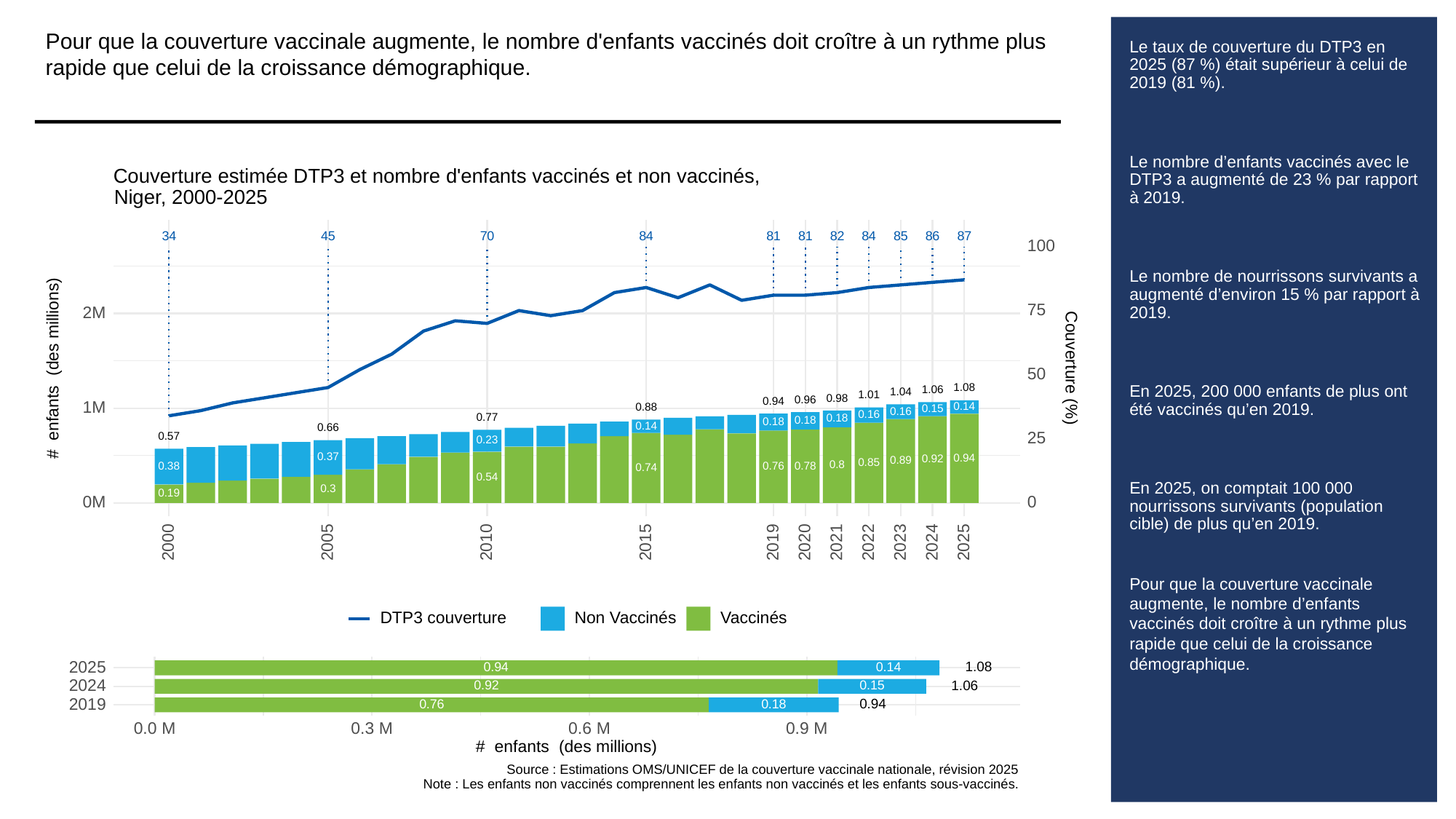

Pour que la couverture vaccinale augmente, le nombre d'enfants vaccinés doit croître à un rythme plus rapide que celui de la croissance démographique.
# Le taux de couverture du DTP3 en 2025 (87 %) était supérieur à celui de 2019 (81 %).

Le nombre d’enfants vaccinés avec le DTP3 a augmenté de 23 % par rapport à 2019.

Le nombre de nourrissons survivants a augmenté d’environ 15 % par rapport à 2019.

En 2025, 200 000 enfants de plus ont été vaccinés qu’en 2019.

En 2025, on comptait 100 000 nourrissons survivants (population cible) de plus qu’en 2019.

Pour que la couverture vaccinale augmente, le nombre d’enfants vaccinés doit croître à un rythme plus rapide que celui de la croissance démographique.

Couverture estimée DTP3 et nombre d'enfants vaccinés et non vaccinés,
Niger, 2000-2025

34
70
84
81
81
82
84
85
86
87
45
100

75
2M

#  enfants  (des millions)
Couverture (%)

50
1.08
1.06
1.04
1.01
0.98
0.96
0.94

1M
0.14
0.88

0.15

0.16

0.16

0.77

0.18

0.18

0.18

0.14

0.66

0.57
25

0.23

0.37
0.94
0.92

0.89
0.85
0.8
0.78
0.38
0.76
0.74

0.54

0.3
0.19
0M
0

2023
2000
2005
2010
2015
2019
2020
2021
2022
2024
2025

DTP3 couverture
Non Vaccinés
Vaccinés

2025
1.08
0.94
0.14

2024
1.06
0.92
0.15

2019
0.94
0.76
0.18

0.3 M
0.0 M
0.6 M
0.9 M
#  enfants  (des millions)
Source : Estimations OMS/UNICEF de la couverture vaccinale nationale, révision 2025
Note : Les enfants non vaccinés comprennent les enfants non vaccinés et les enfants sous-vaccinés.